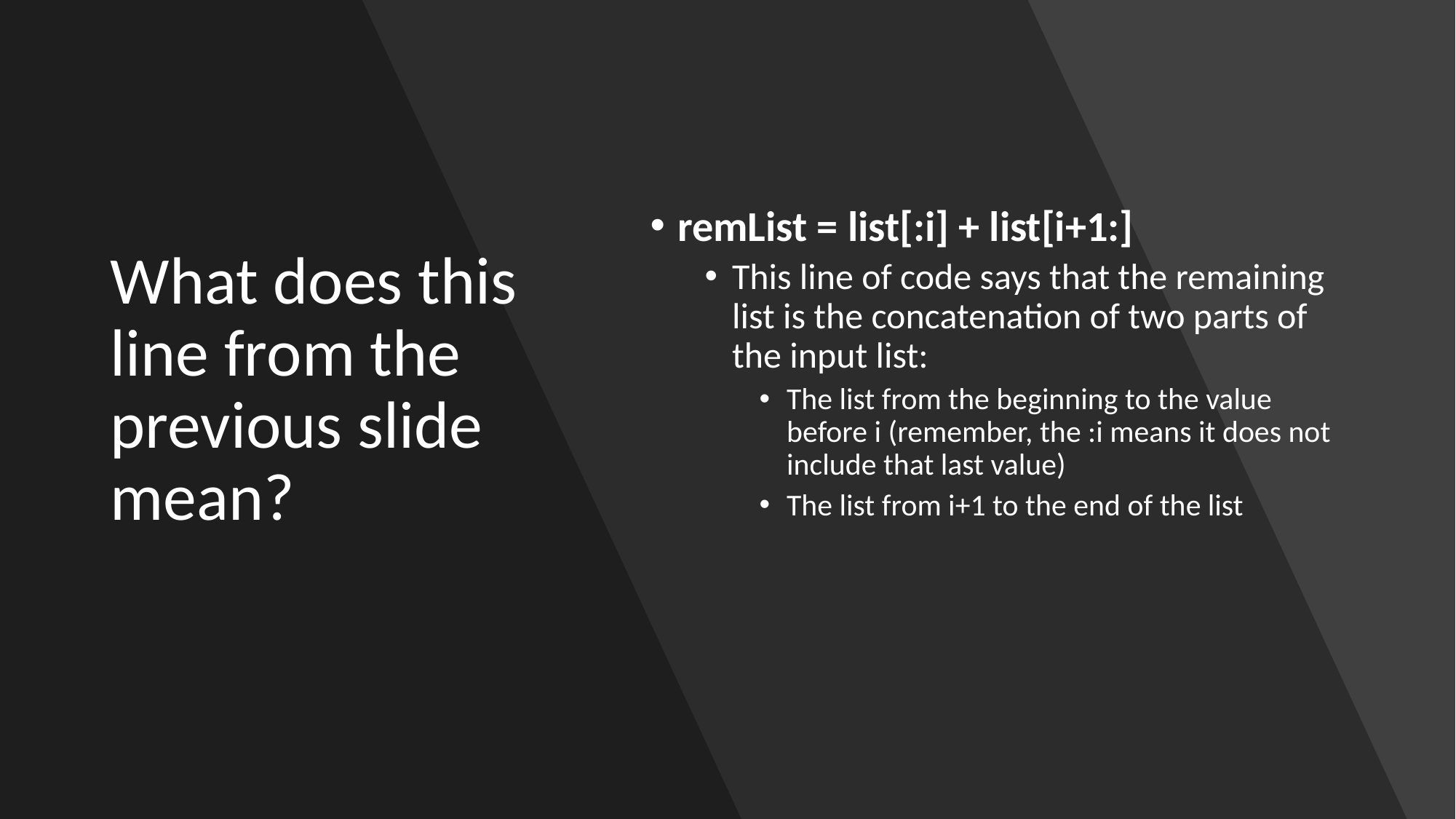

# What does this line from the previous slide mean?
remList = list[:i] + list[i+1:]
This line of code says that the remaining list is the concatenation of two parts of the input list:
The list from the beginning to the value before i (remember, the :i means it does not include that last value)
The list from i+1 to the end of the list